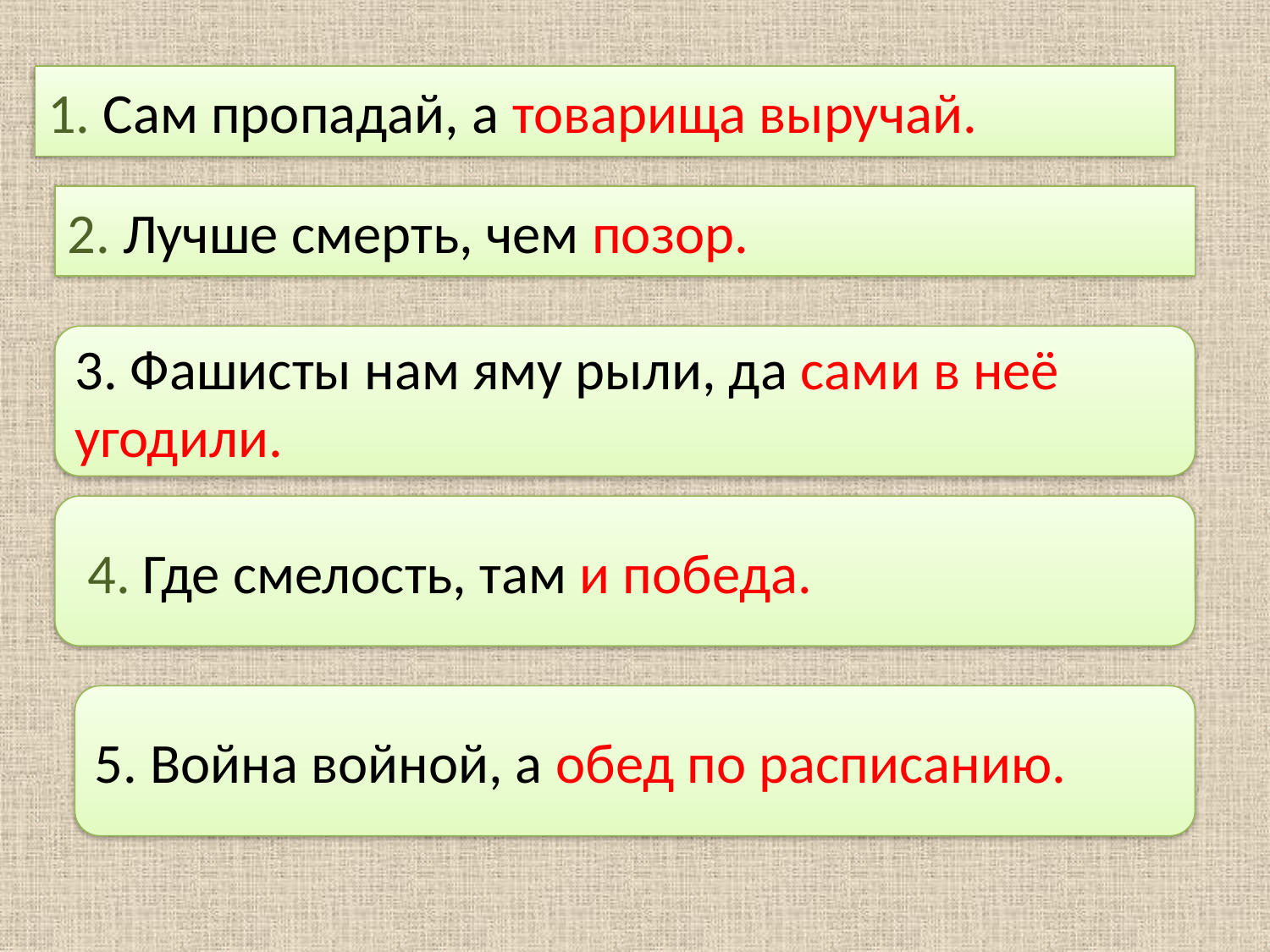

1. Сам пропадай, а товарища выручай.
2. Лучше смерть, чем позор.
3. Фашисты нам яму рыли, да сами в неё угодили.
 4. Где смелость, там и победа.
5. Война войной, а обед по расписанию.